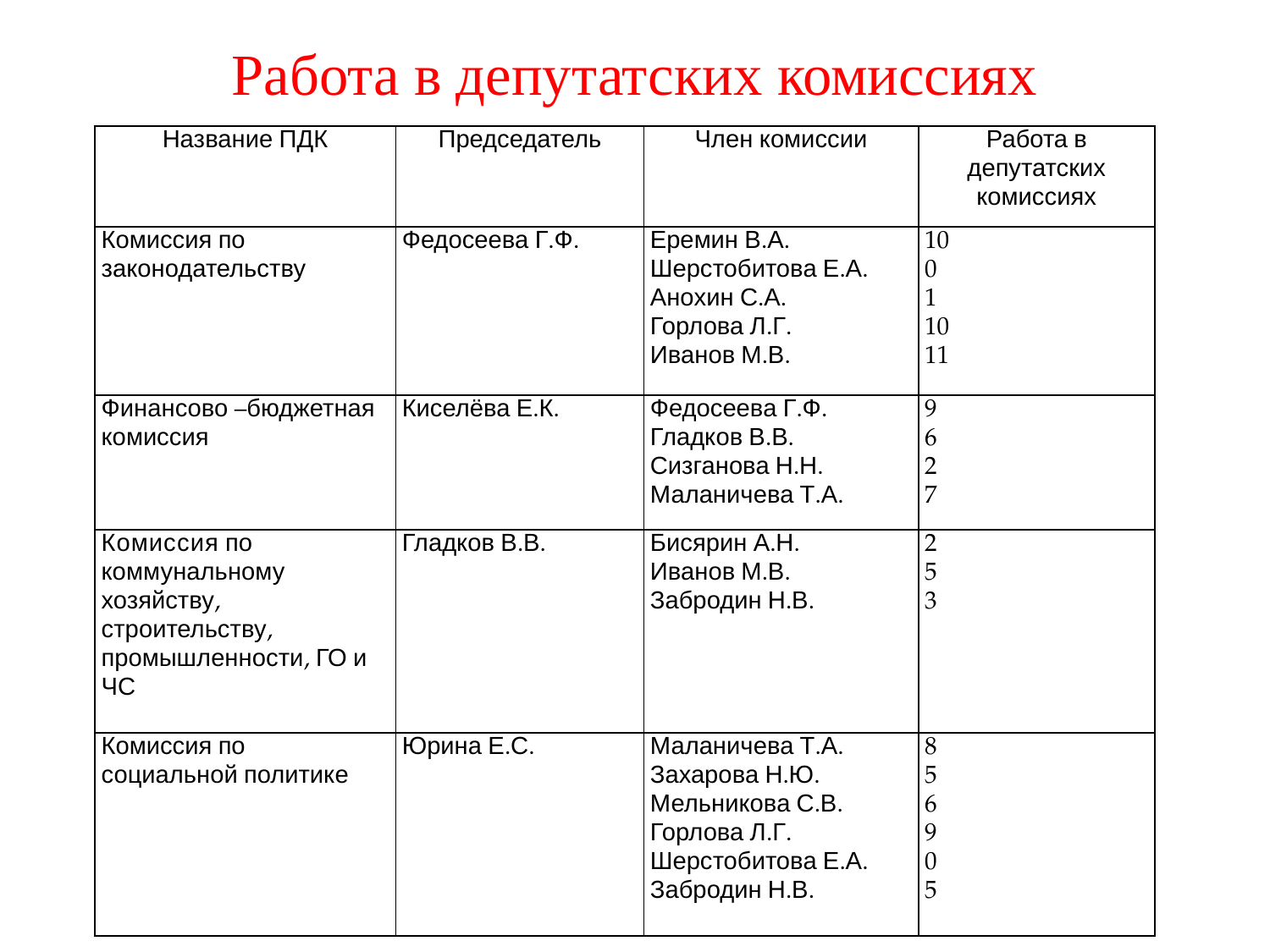

# Работа в депутатских комиссиях
| Название ПДК | Председатель | Член комиссии | Работа в депутатских комиссиях |
| --- | --- | --- | --- |
| Комиссия по законодательству | Федосеева Г.Ф. | Еремин В.А. Шерстобитова Е.А. Анохин С.А. Горлова Л.Г. Иванов М.В. | 10 0 1 10 11 |
| Финансово –бюджетная комиссия | Киселёва Е.К. | Федосеева Г.Ф. Гладков В.В. Сизганова Н.Н. Маланичева Т.А. | 9 6 2 7 |
| Комиссия по коммунальному хозяйству, строительству, промышленности, ГО и ЧС | Гладков В.В. | Бисярин А.Н. Иванов М.В. Забродин Н.В. | 2 5 3 |
| Комиссия по социальной политике | Юрина Е.С. | Маланичева Т.А. Захарова Н.Ю. Мельникова С.В. Горлова Л.Г. Шерстобитова Е.А. Забродин Н.В. | 8 5 6 9 0 5 |